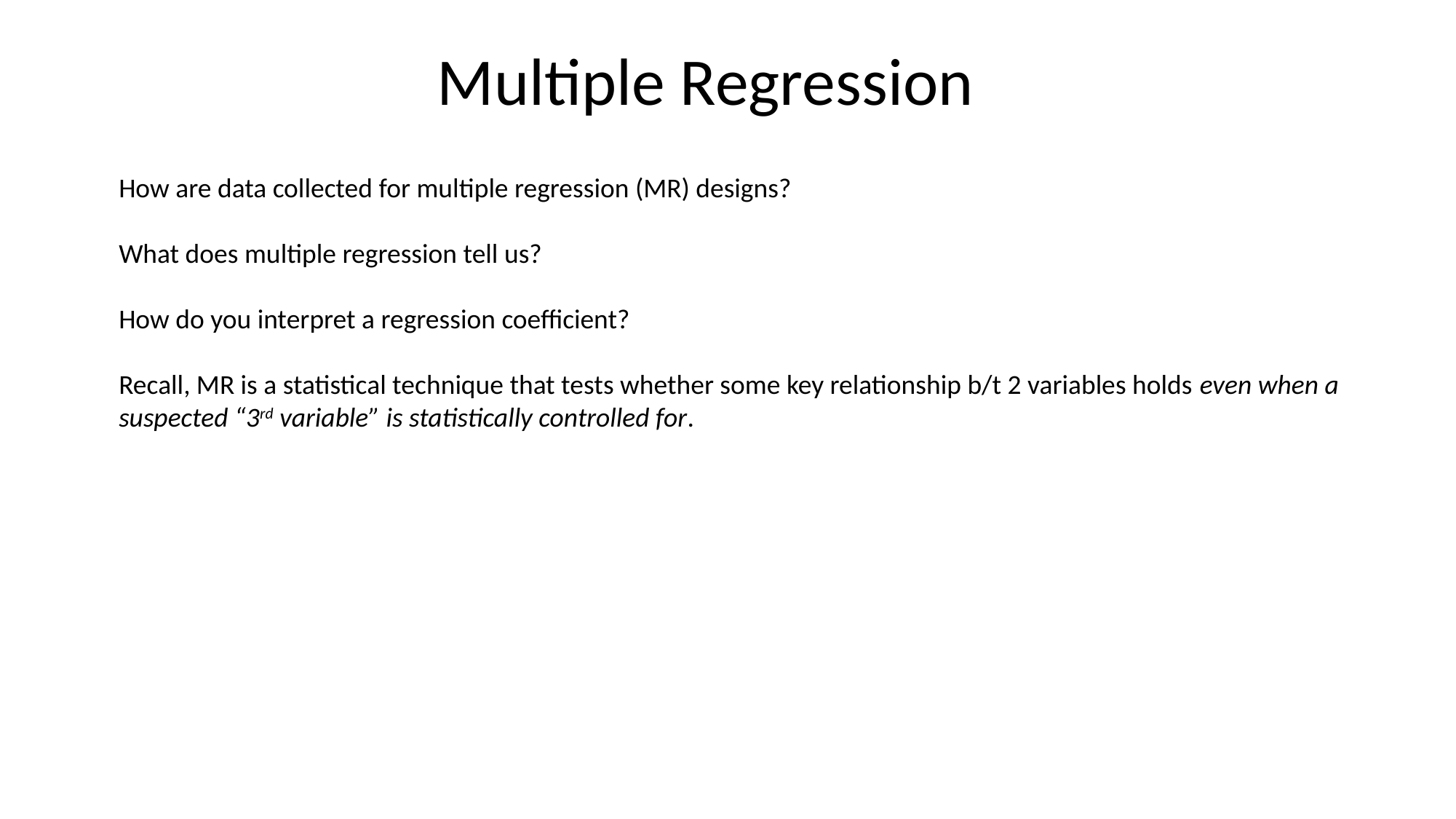

Multiple Regression
How are data collected for multiple regression (MR) designs?

What does multiple regression tell us?

How do you interpret a regression coefficient?

Recall, MR is a statistical technique that tests whether some key relationship b/t 2 variables holds even when a suspected “3rd variable” is statistically controlled for.